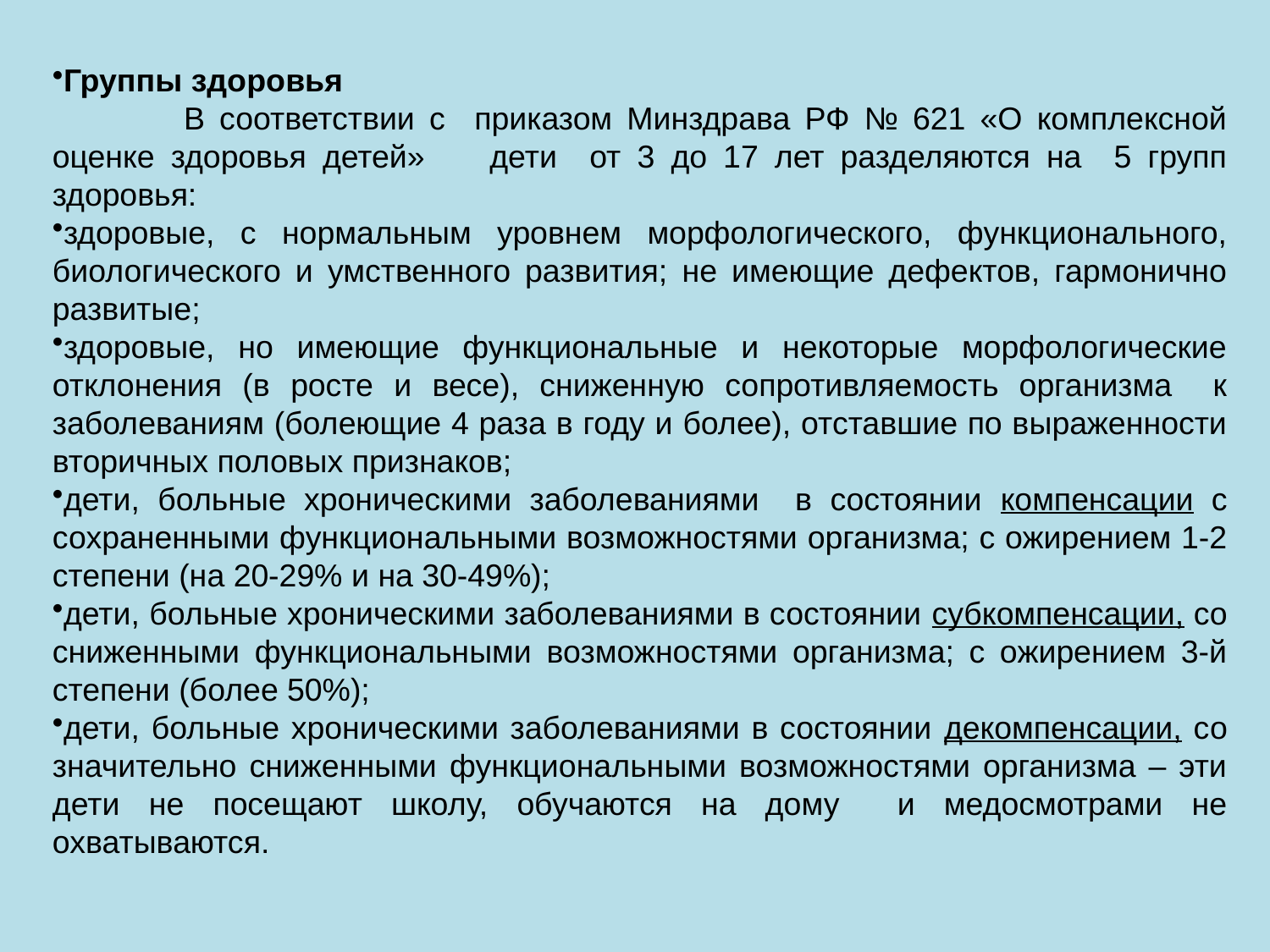

Группы здоровья
         В соответствии с  приказом Минздрава РФ № 621 «О комплексной оценке здоровья детей»    дети  от 3 до 17 лет разделяются на  5 групп здоровья:
здоровые, с нормальным уровнем морфологического, функционального, биологического и умственного развития; не имеющие дефектов, гармонично развитые;
здоровые, но имеющие функциональные и некоторые морфологические отклонения (в росте и весе), сниженную сопротивляемость организма  к заболеваниям (болеющие 4 раза в году и более), отставшие по выраженности вторичных половых признаков;
дети, больные хроническими заболеваниями  в состоянии компенсации с сохраненными функциональными возможностями организма; с ожирением 1-2 степени (на 20-29% и на 30-49%);
дети, больные хроническими заболеваниями в состоянии субкомпенсации, со сниженными функциональными возможностями организма; с ожирением 3-й степени (более 50%);
дети, больные хроническими заболеваниями в состоянии декомпенсации, со значительно сниженными функциональными возможностями организма – эти дети не посещают школу, обучаются на дому  и медосмотрами не охватываются.